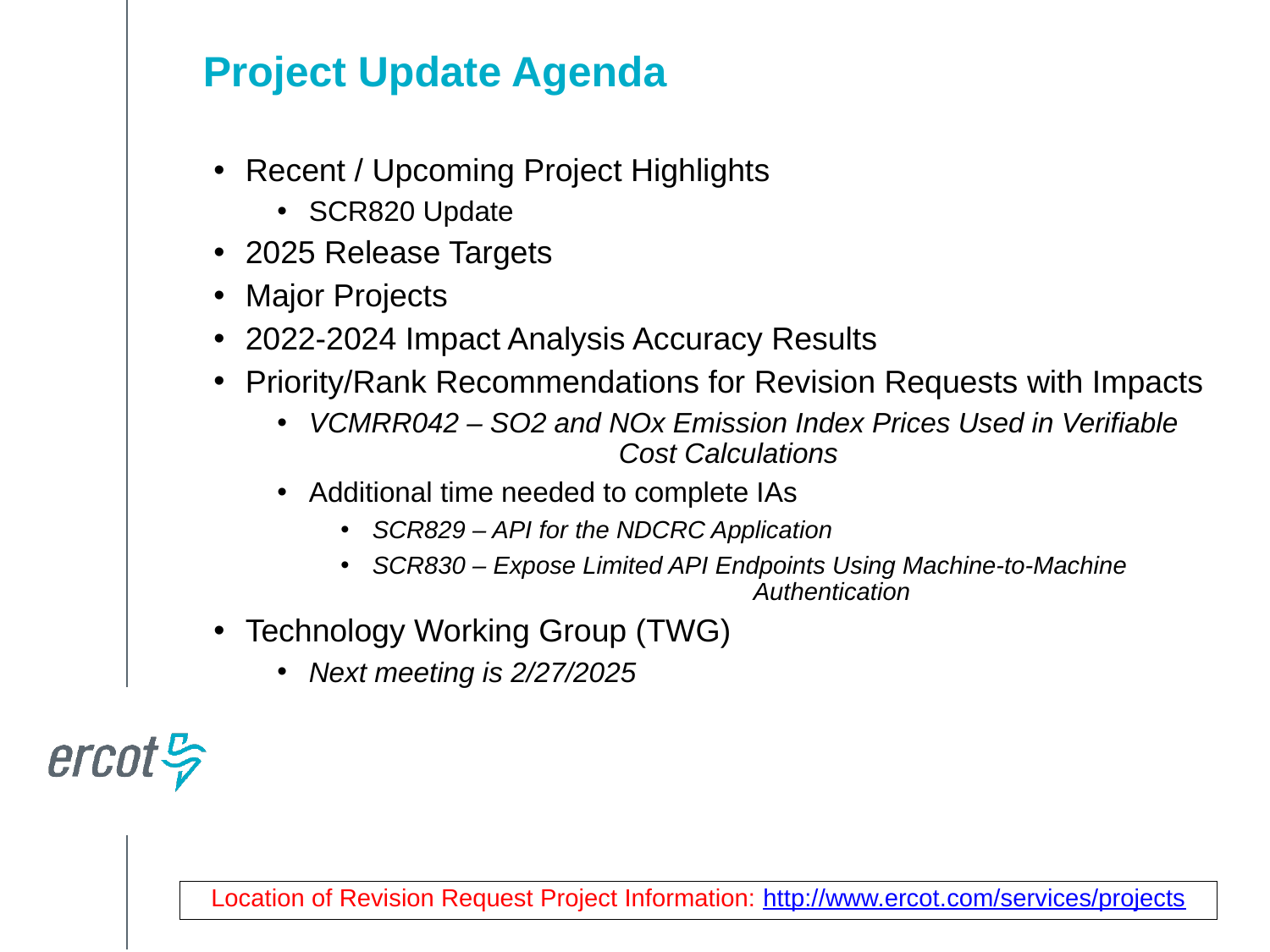

Project Update Agenda
Recent / Upcoming Project Highlights
SCR820 Update
2025 Release Targets
Major Projects
2022-2024 Impact Analysis Accuracy Results
Priority/Rank Recommendations for Revision Requests with Impacts
VCMRR042 – SO2 and NOx Emission Index Prices Used in Verifiable 		Cost Calculations
Additional time needed to complete IAs
SCR829 – API for the NDCRC Application
SCR830 – Expose Limited API Endpoints Using Machine-to-Machine 			Authentication
Technology Working Group (TWG)
Next meeting is 2/27/2025
Location of Revision Request Project Information: http://www.ercot.com/services/projects